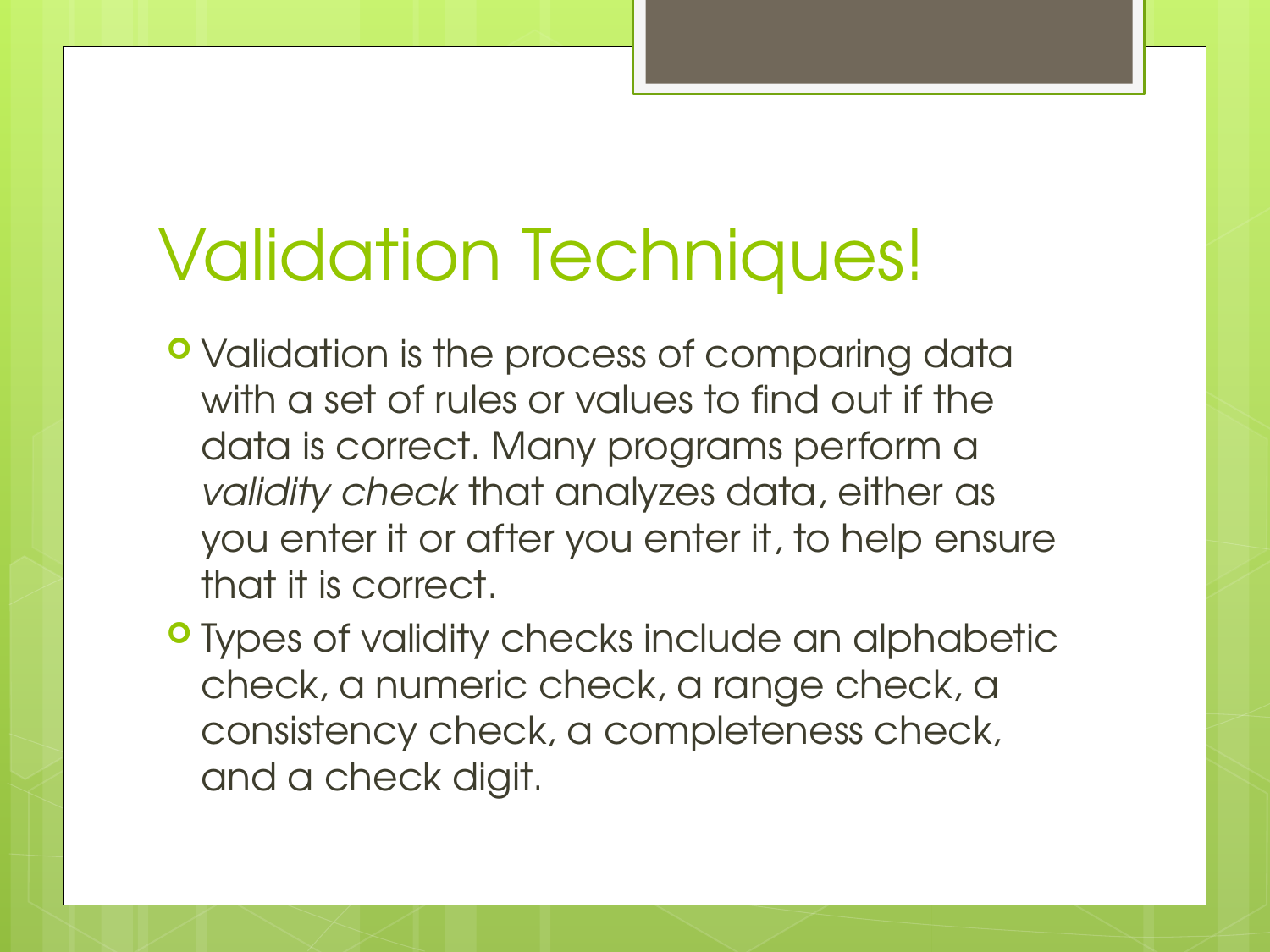

# Validation Techniques!
Validation is the process of comparing data with a set of rules or values to find out if the data is correct. Many programs perform a validity check that analyzes data, either as you enter it or after you enter it, to help ensure that it is correct.
Types of validity checks include an alphabetic check, a numeric check, a range check, a consistency check, a completeness check, and a check digit.